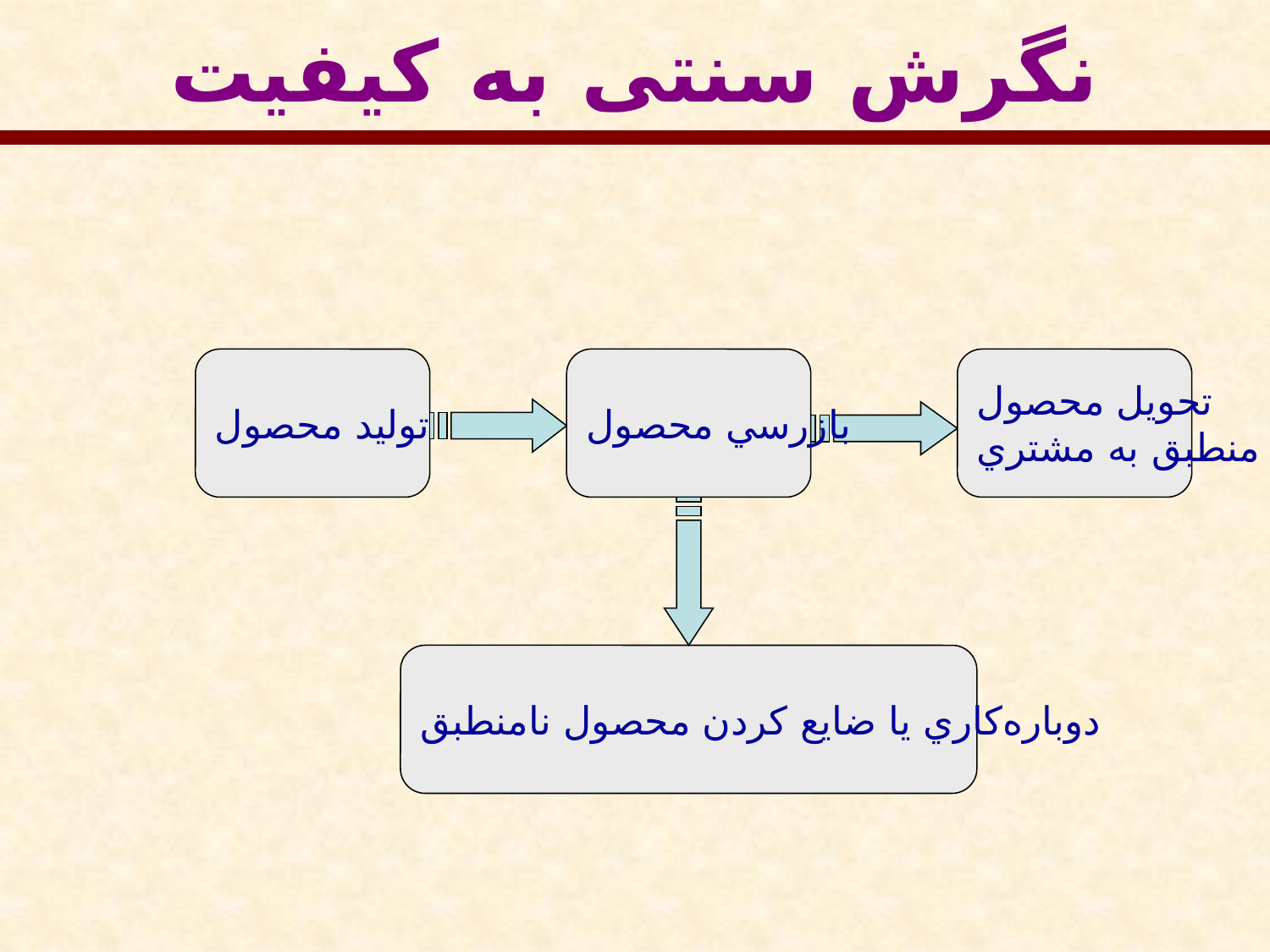

نگرش سنتی به کیفیت

توليد محصول
بازرسي محصول
تحويل محصول
منطبق به مشتري

دوباره‌كاري يا ضايع كردن محصول نامنطبق